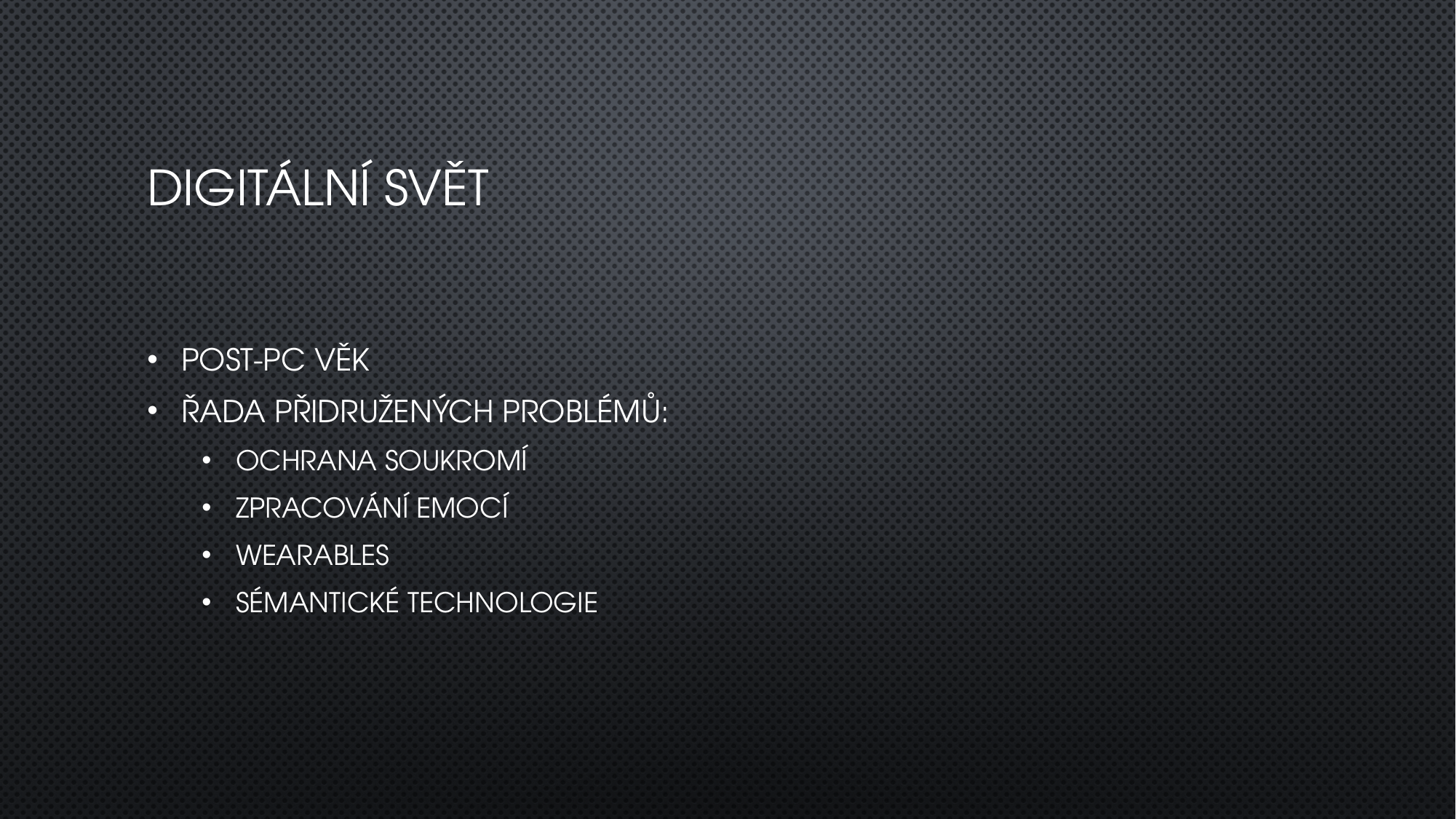

# Digitální svět
Post-PC věk
Řada přidružených problémů:
Ochrana soukromí
Zpracování emocí
Wearables
Sémantické technologie